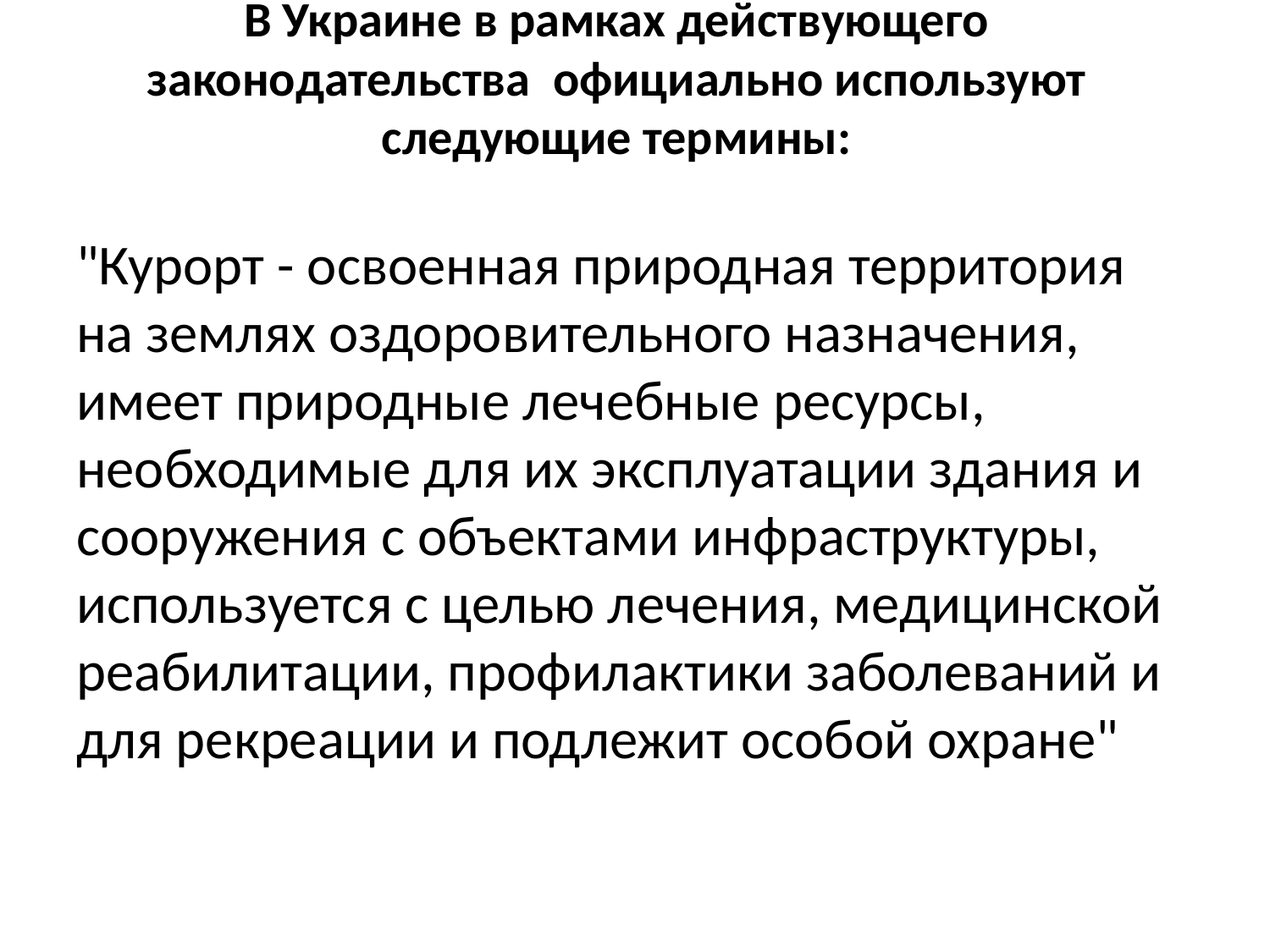

# В Украине в рамках действующего законодательства  официально используют следующие термины:
"Курорт - освоенная природная территория на землях оздоровительного назначения, имеет природные лечебные ресурсы, необходимые для их эксплуатации здания и сооружения с объектами инфраструктуры, используется с целью лечения, медицинской реабилитации, профилактики заболеваний и для рекреации и подлежит особой охране"